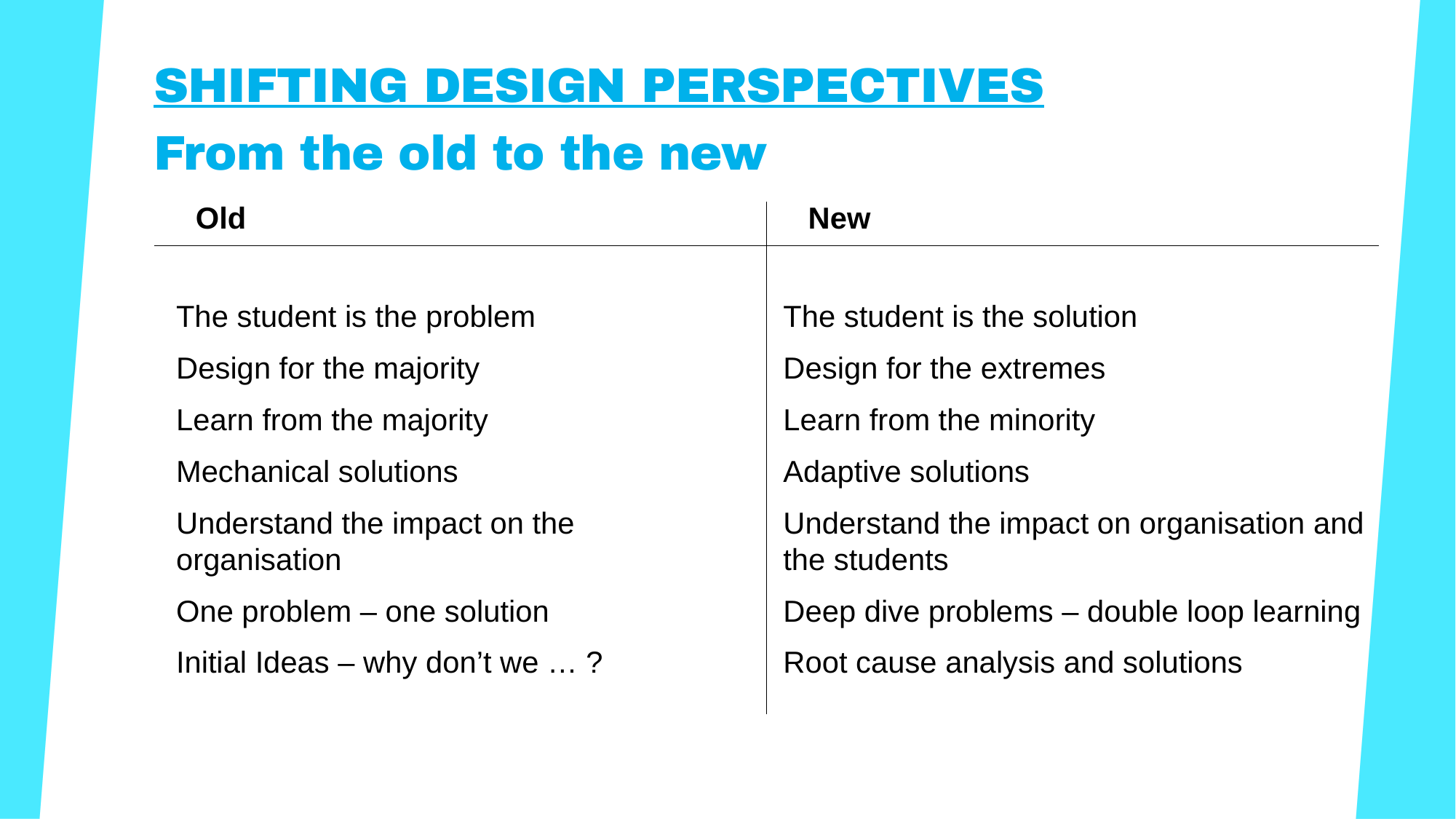

SHIFTING DESIGN PERSPECTIVES
From the old to the new
| Old | New |
| --- | --- |
|  |  |
|  |  |
The student is the problem
Design for the majority
Learn from the majority
Mechanical solutions
Understand the impact on the organisation
One problem – one solution
Initial Ideas – why don’t we … ?

The student is the solution
Design for the extremes
Learn from the minority
Adaptive solutions
Understand the impact on organisation and the students
Deep dive problems – double loop learning
Root cause analysis and solutions